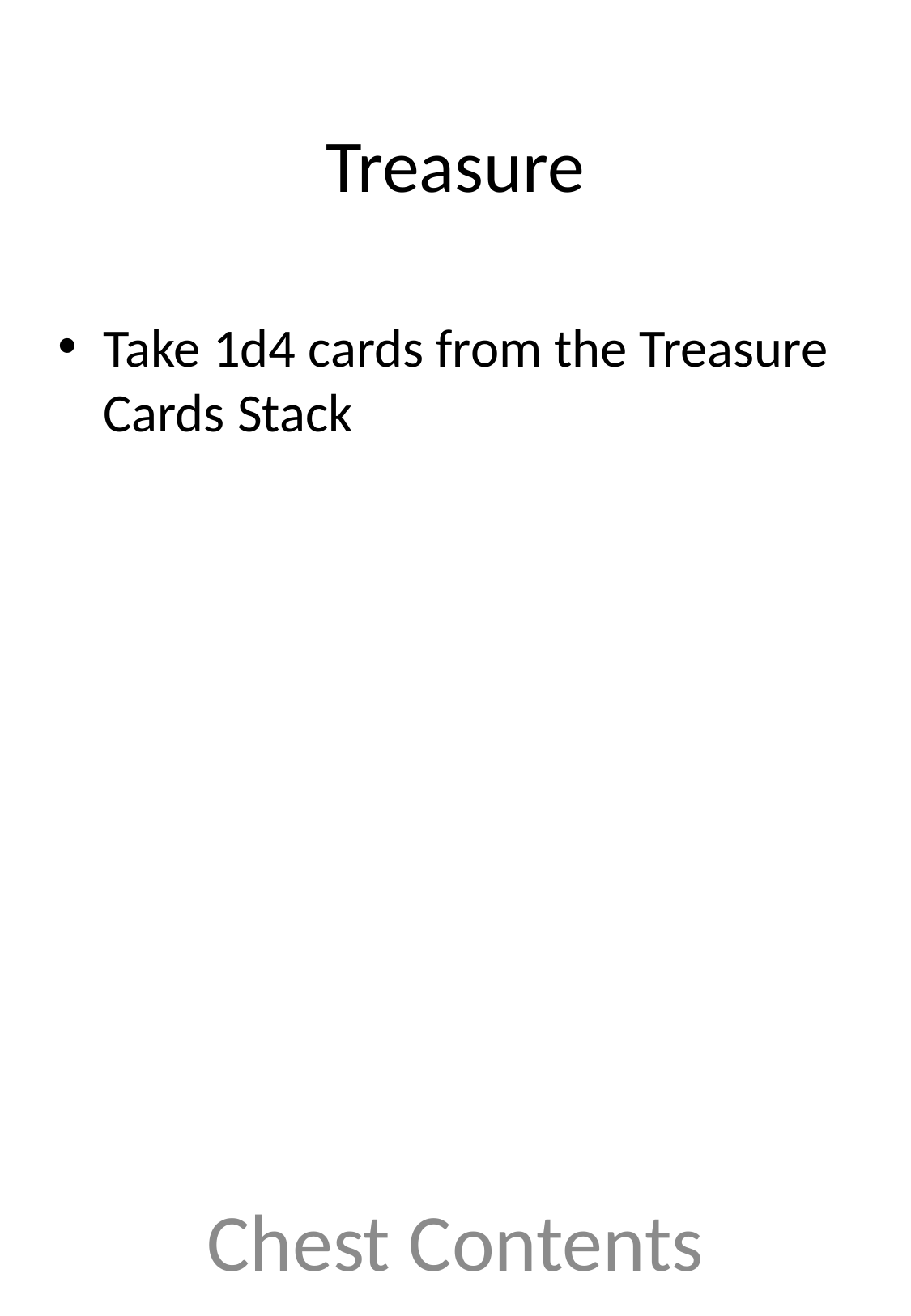

# Treasure
Take 1d4 cards from the Treasure Cards Stack

Chest Contents